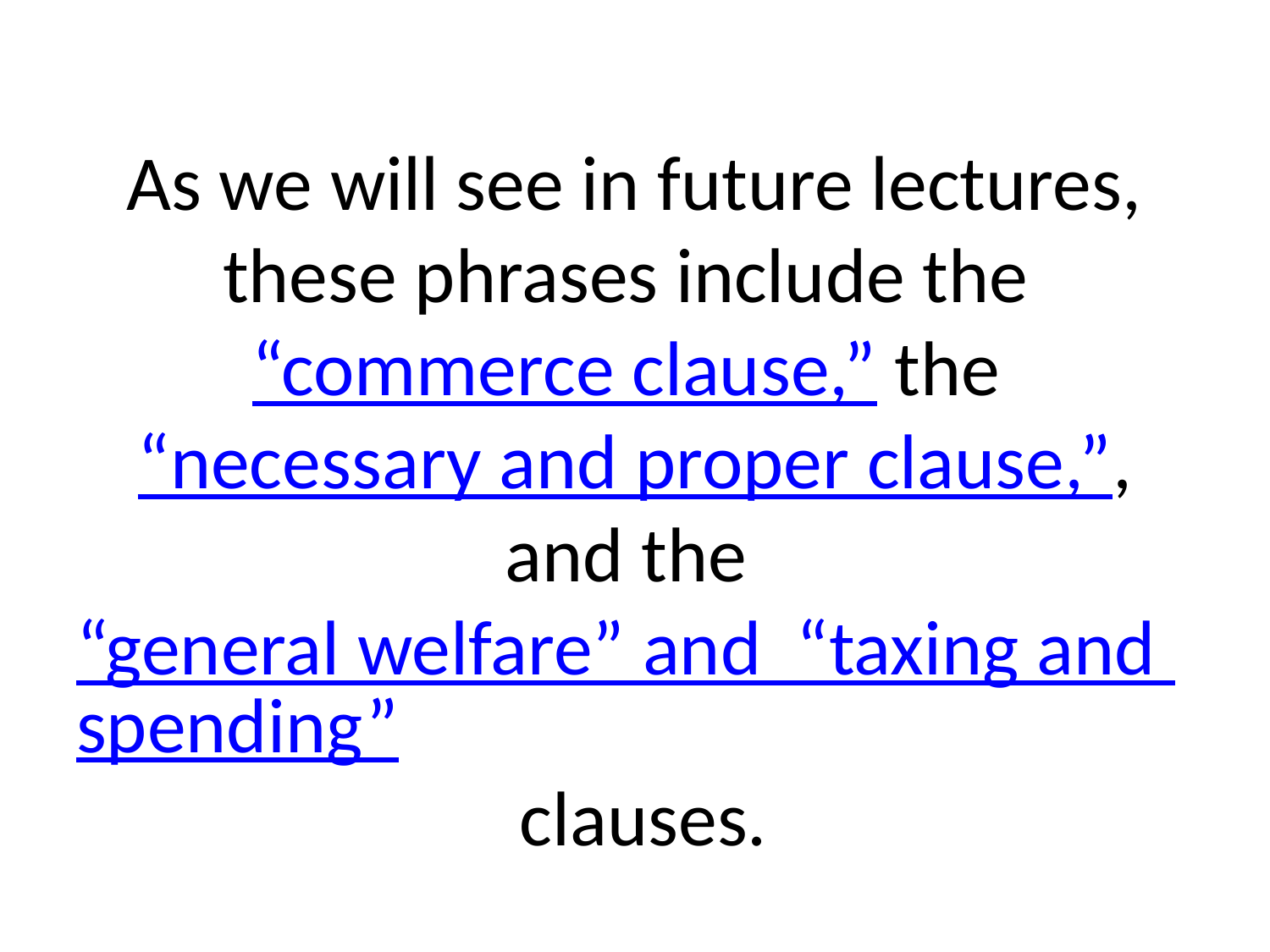

# As we will see in future lectures, these phrases include the “commerce clause,” the “necessary and proper clause,”, and the “general welfare” and  “taxing and spending” clauses.